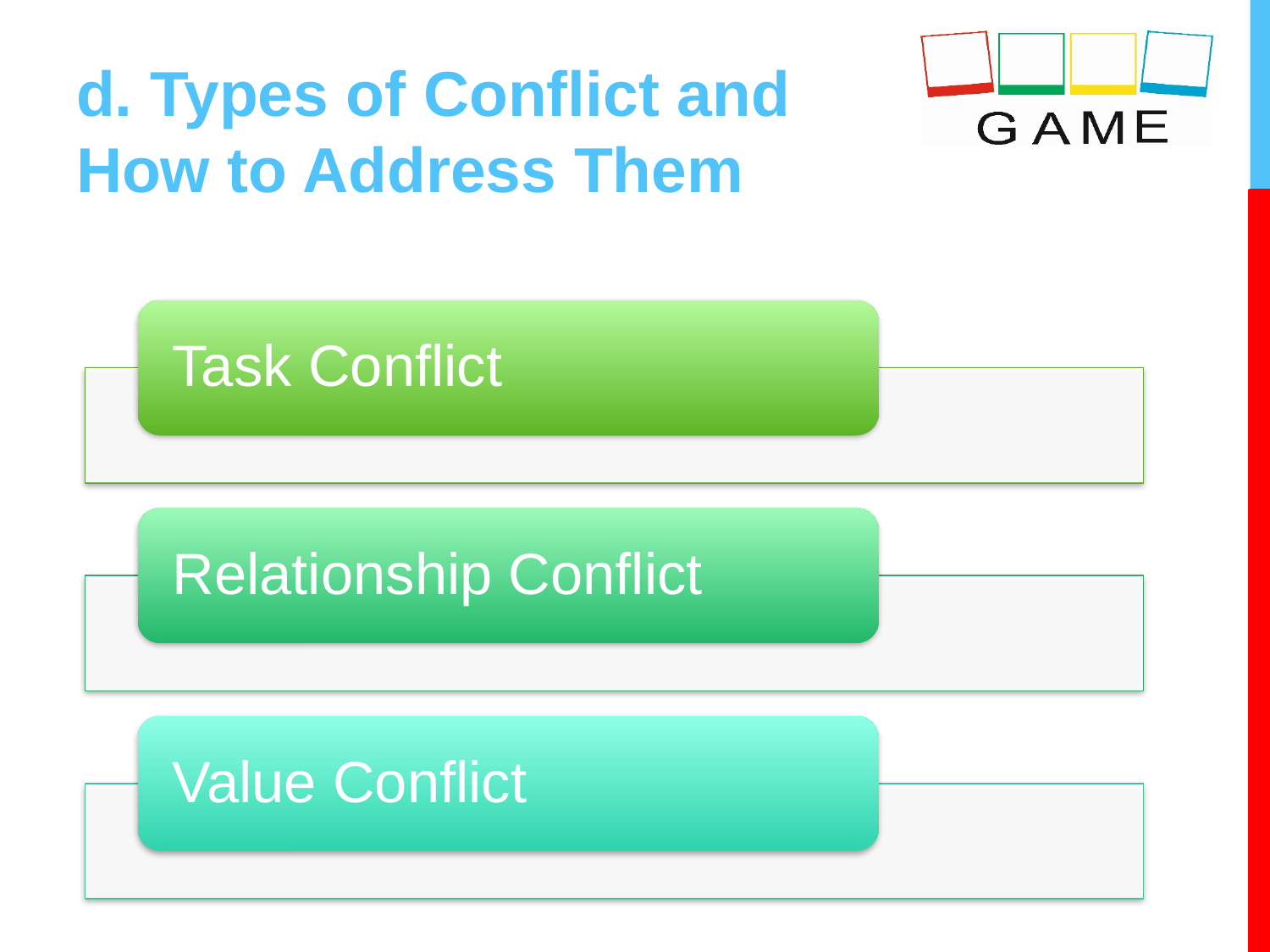

# d. Types of Conflict and How to Address Them

Task Conflict

Relationship Conflict

Value Conflict